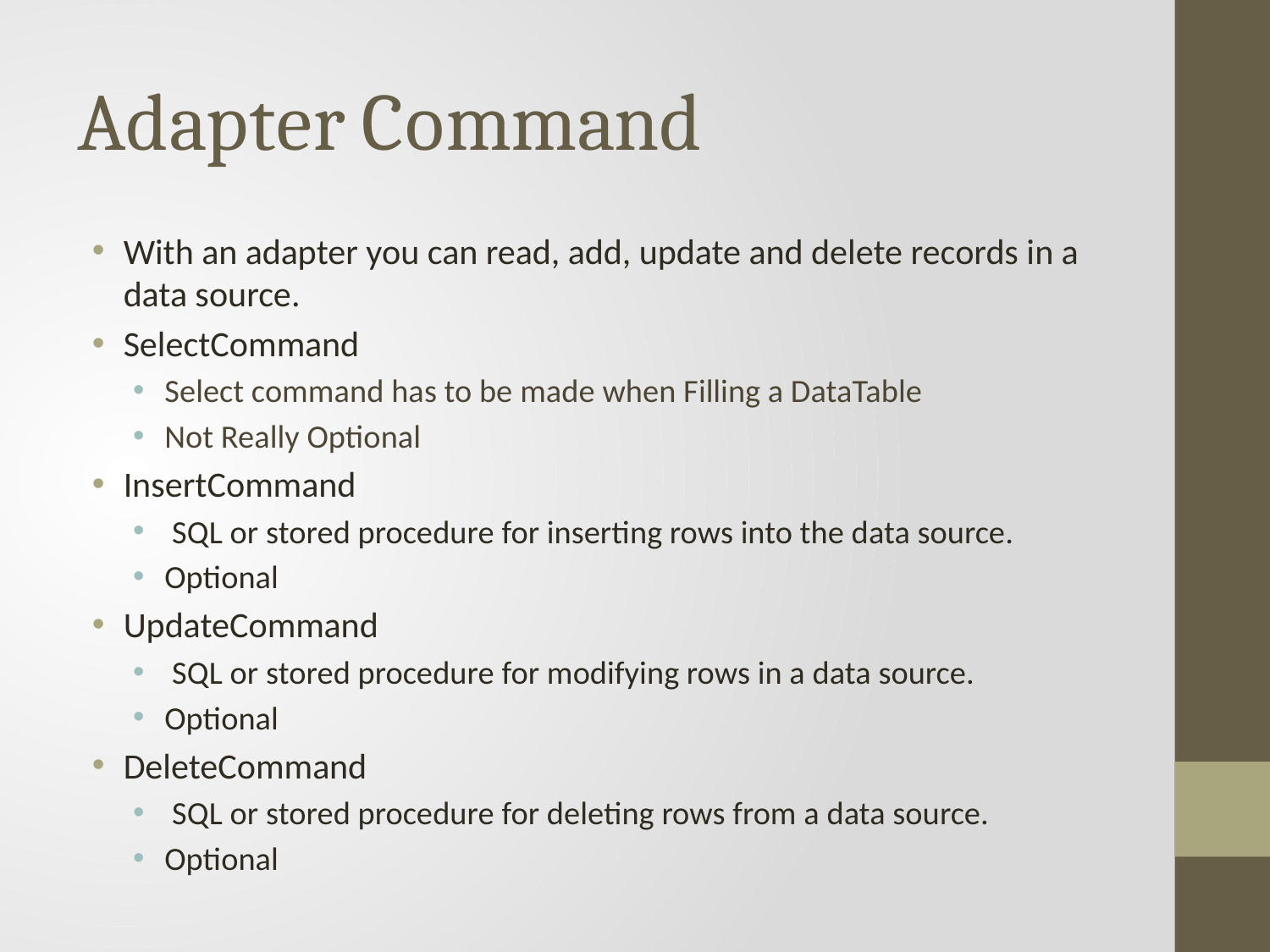

# Adapter Command
With an adapter you can read, add, update and delete records in a data source.
SelectCommand
Select command has to be made when Filling a DataTable
Not Really Optional
InsertCommand
 SQL or stored procedure for inserting rows into the data source.
Optional
UpdateCommand
 SQL or stored procedure for modifying rows in a data source.
Optional
DeleteCommand
 SQL or stored procedure for deleting rows from a data source.
Optional